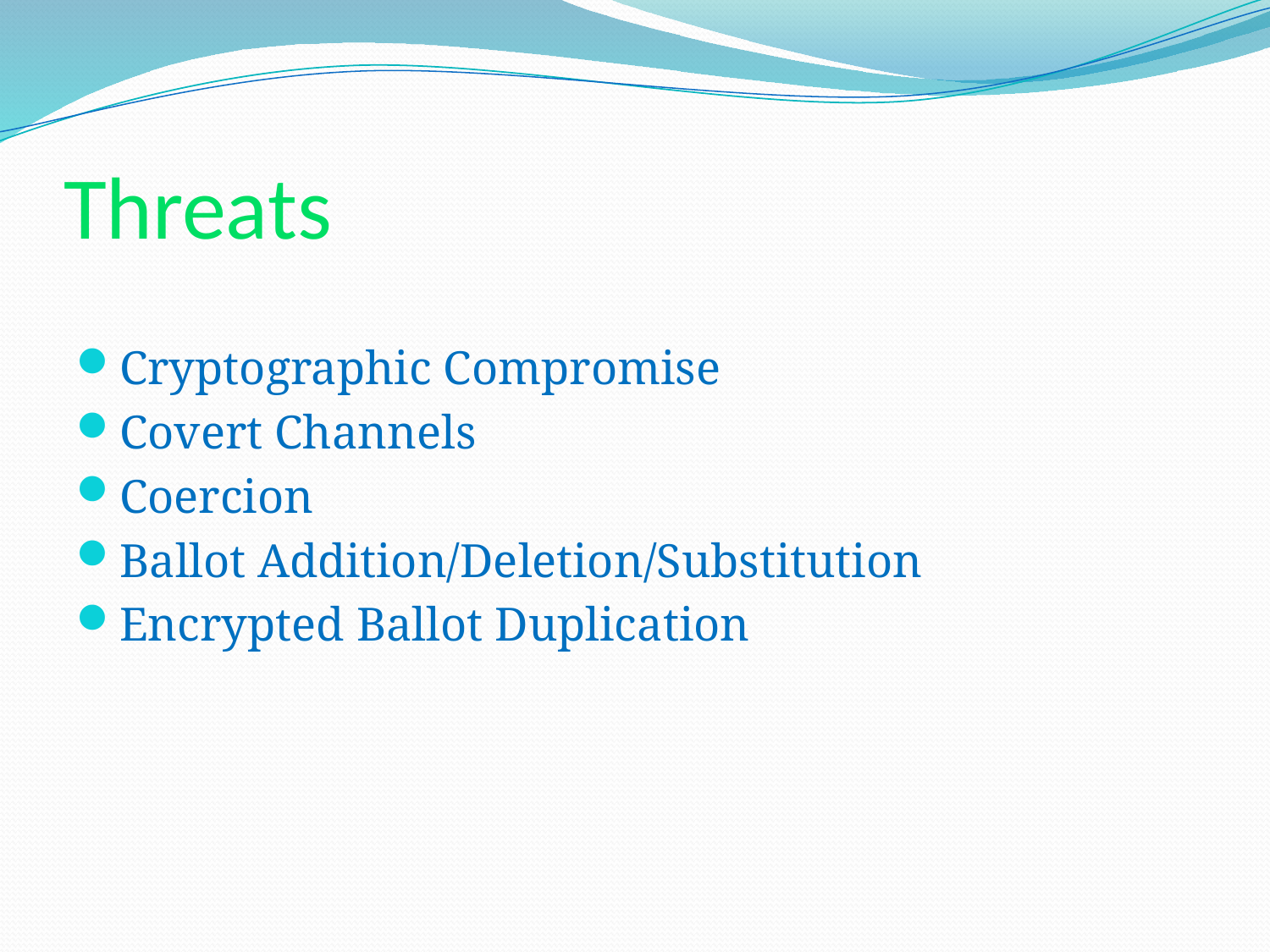

# Threats

Cryptographic Compromise
Covert Channels
Coercion
Ballot Addition/Deletion/Substitution
Encrypted Ballot Duplication